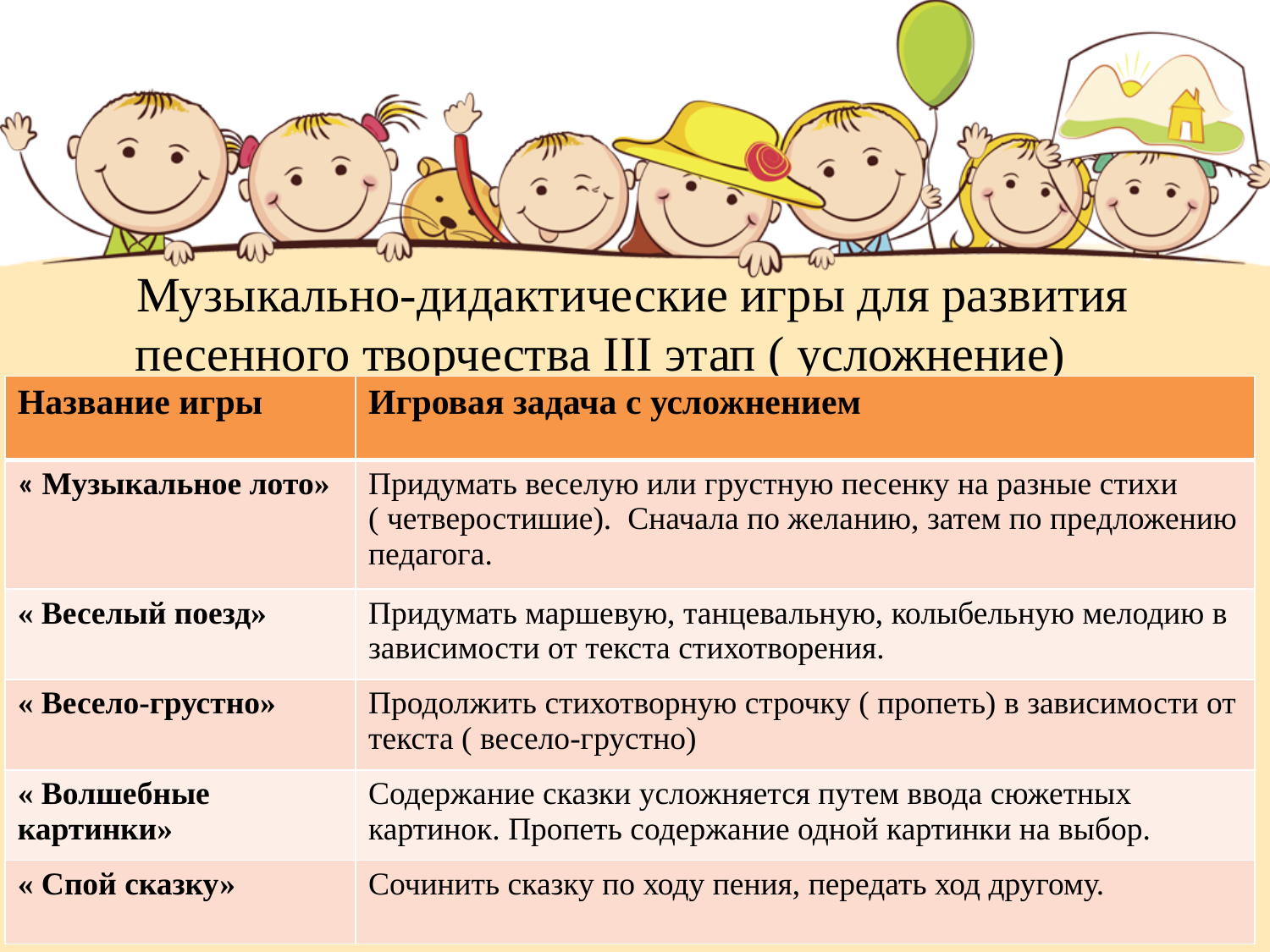

Музыкально-дидактические игры для развития песенного творчества III этап ( усложнение)

| Название игры | Игровая задача с усложнением |
| --- | --- |
| « Музыкальное лото» | Придумать веселую или грустную песенку на разные стихи ( четверостишие). Сначала по желанию, затем по предложению педагога. |
| « Веселый поезд» | Придумать маршевую, танцевальную, колыбельную мелодию в зависимости от текста стихотворения. |
| « Весело-грустно» | Продолжить стихотворную строчку ( пропеть) в зависимости от текста ( весело-грустно) |
| « Волшебные картинки» | Содержание сказки усложняется путем ввода сюжетных картинок. Пропеть содержание одной картинки на выбор. |
| « Спой сказку» | Сочинить сказку по ходу пения, передать ход другому. |